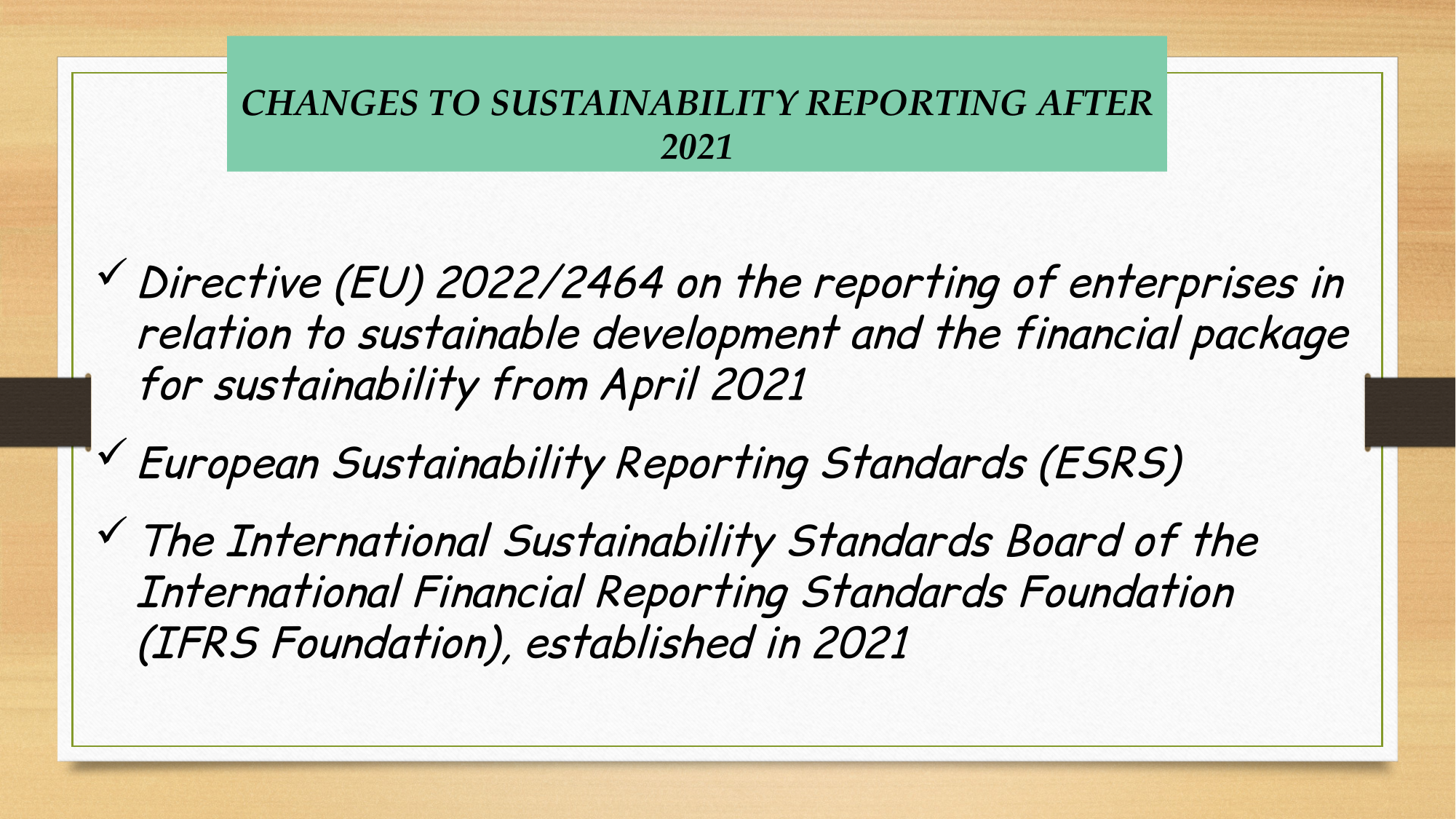

# CHANGES TO SUSTAINABILITY REPORTING AFTER 2021

Directive (EU) 2022/2464 on the reporting of enterprises in relation to sustainable development and the financial package for sustainability from April 2021
European Sustainability Reporting Standards (ESRS)
The International Sustainability Standards Board of the International Financial Reporting Standards Foundation (IFRS Foundation), established in 2021